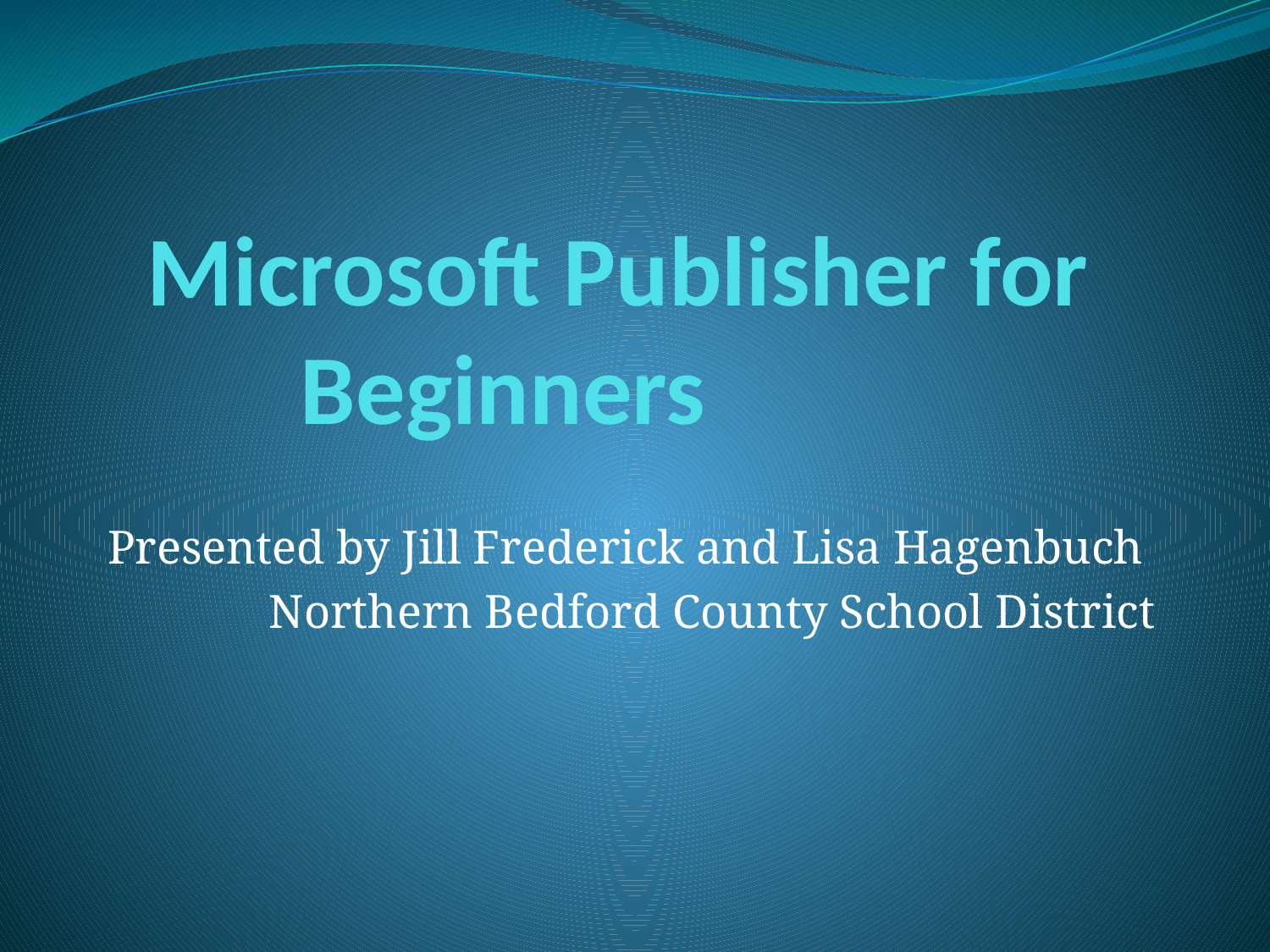

# Microsoft Publisher for Beginners

Presented by Jill Frederick and Lisa Hagenbuch
Northern Bedford County School District